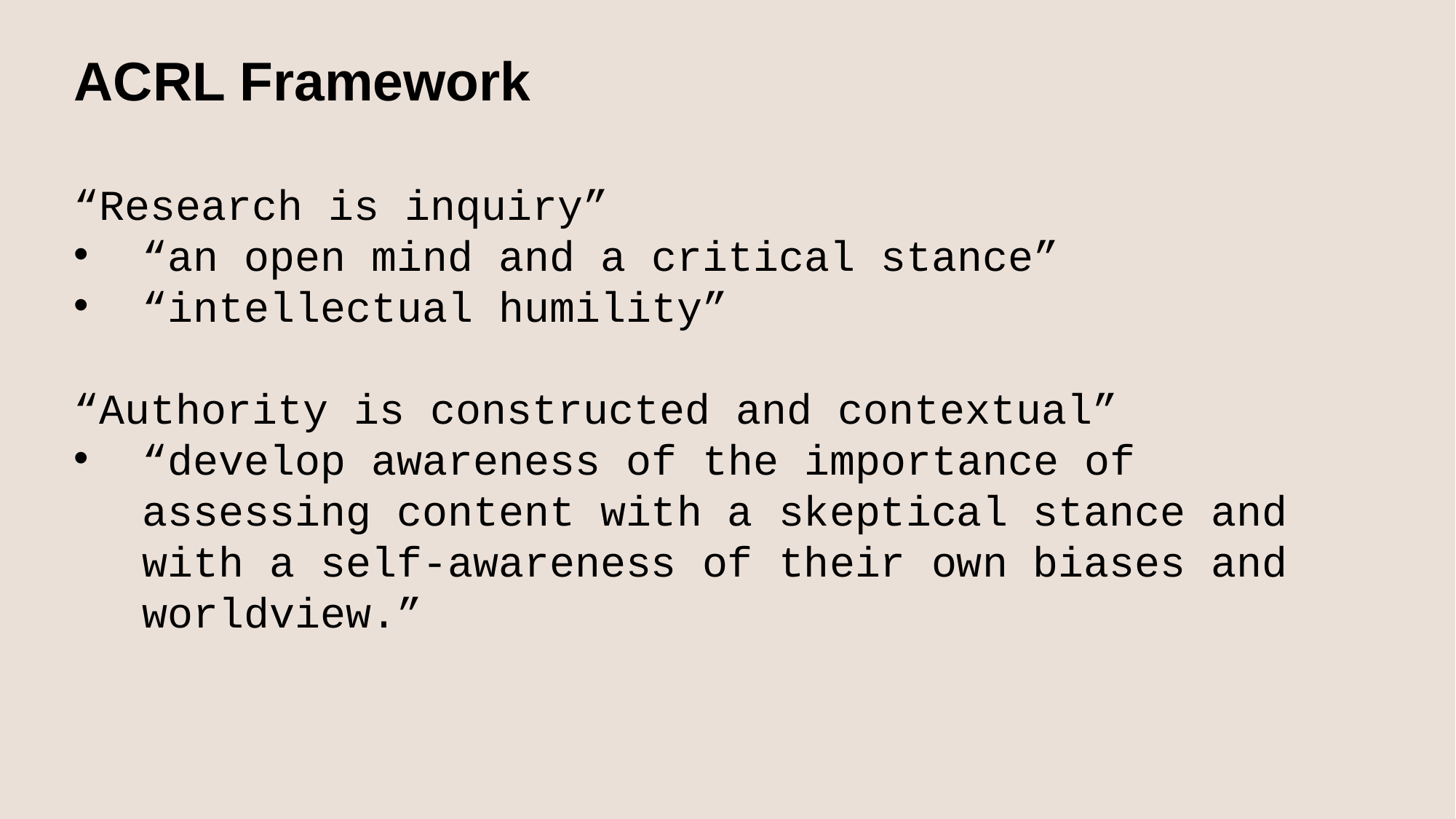

ACRL Framework

“Research is inquiry”
“an open mind and a critical stance”
“intellectual humility”

“Authority is constructed and contextual”
“develop awareness of the importance of assessing content with a skeptical stance and with a self-awareness of their own biases and worldview.”